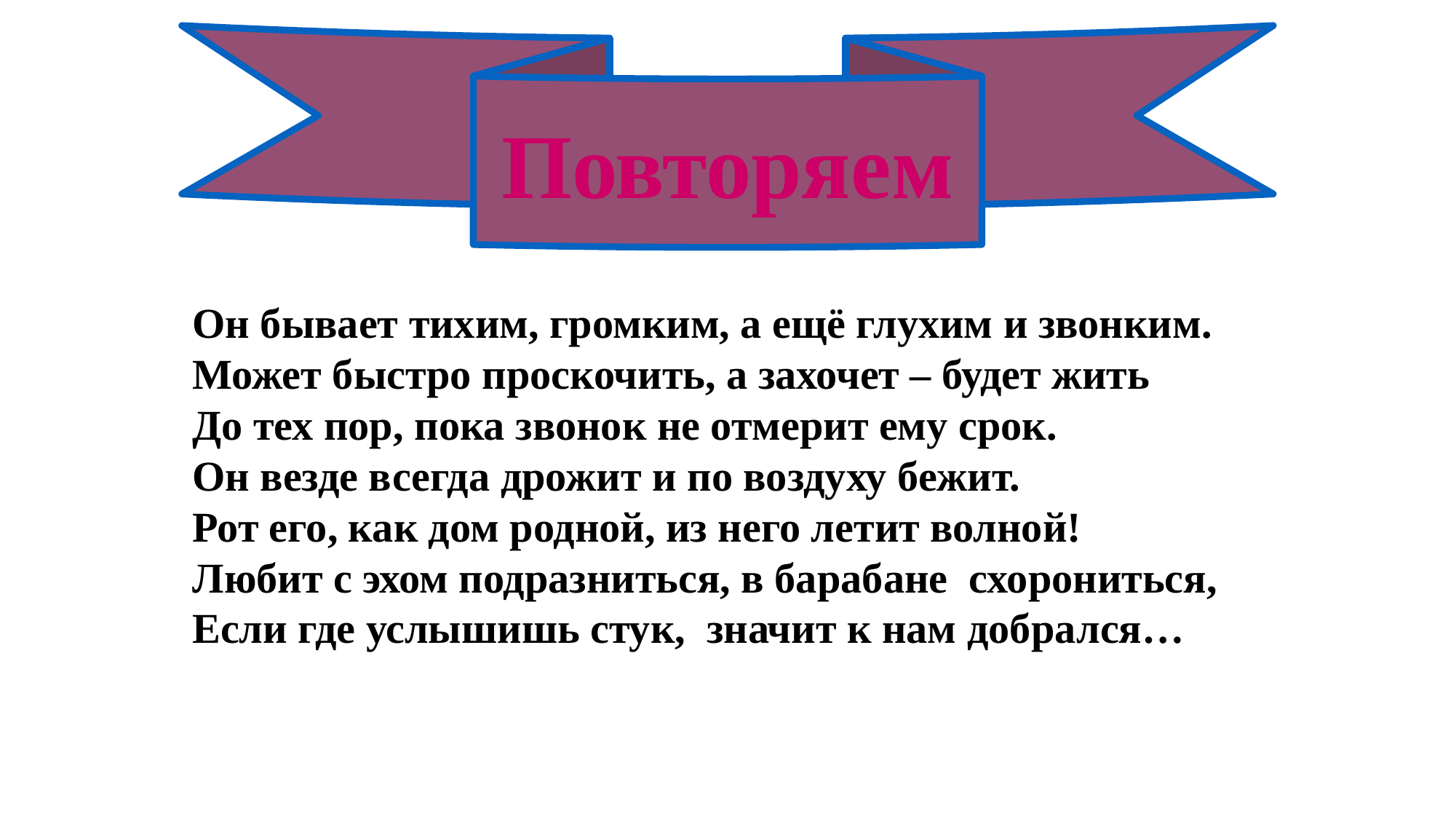

Повторяем
Он бывает тихим, громким, а ещё глухим и звонким.
Может быстро проскочить, а захочет – будет жить
До тех пор, пока звонок не отмерит ему срок.
Он везде всегда дрожит и по воздуху бежит.
Рот его, как дом родной, из него летит волной!
Любит с эхом подразниться, в барабане  схорониться,
Если где услышишь стук,  значит к нам добрался…